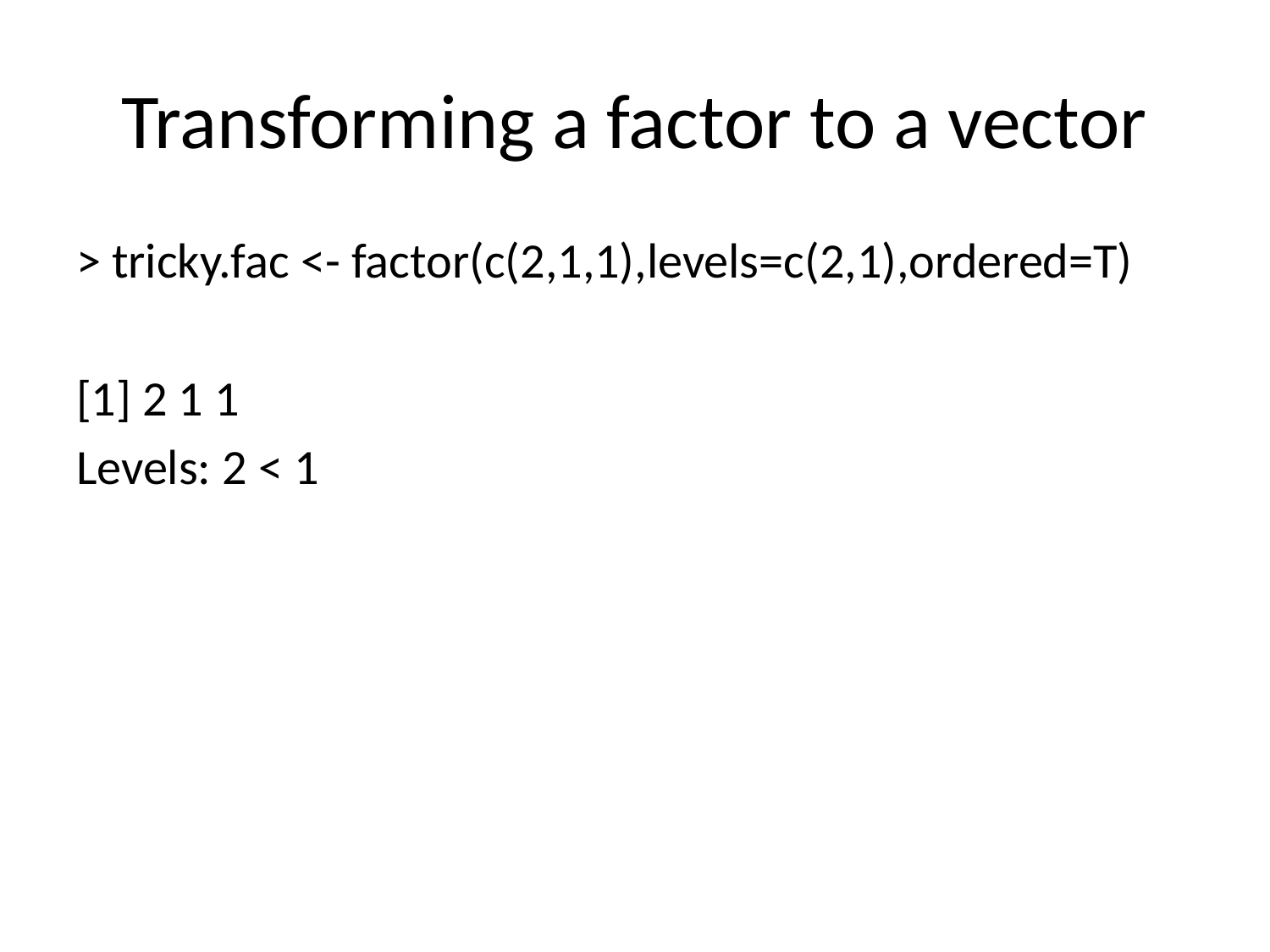

# Transforming a factor to a vector
> tricky.fac <- factor(c(2,1,1),levels=c(2,1),ordered=T)

[1] 2 1 1
Levels: 2 < 1